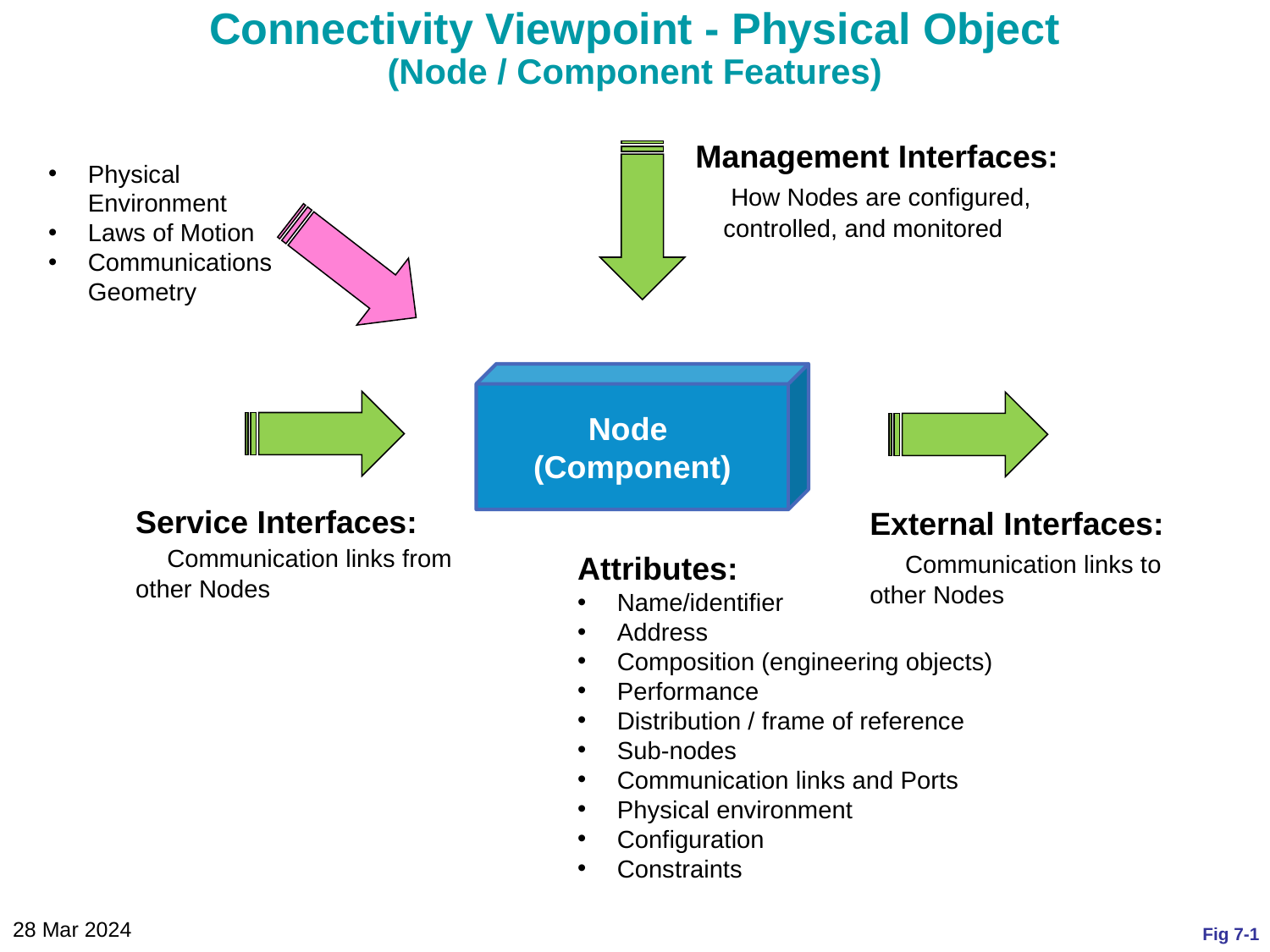

Connectivity Viewpoint - Physical Object
(Node / Component Features)
Management Interfaces:
    How Nodes are configured,
    controlled, and monitored
Physical Environment
Laws of Motion
Communications Geometry

Node
(Component)

Service Interfaces:
    Communication links from other Nodes
External Interfaces:
    Communication links to other Nodes
Attributes:
Name/identifier
Address
Composition (engineering objects)
Performance
Distribution / frame of reference
Sub-nodes
Communication links and Ports
Physical environment
Configuration
Constraints
28 Mar 2024
Fig 7-1